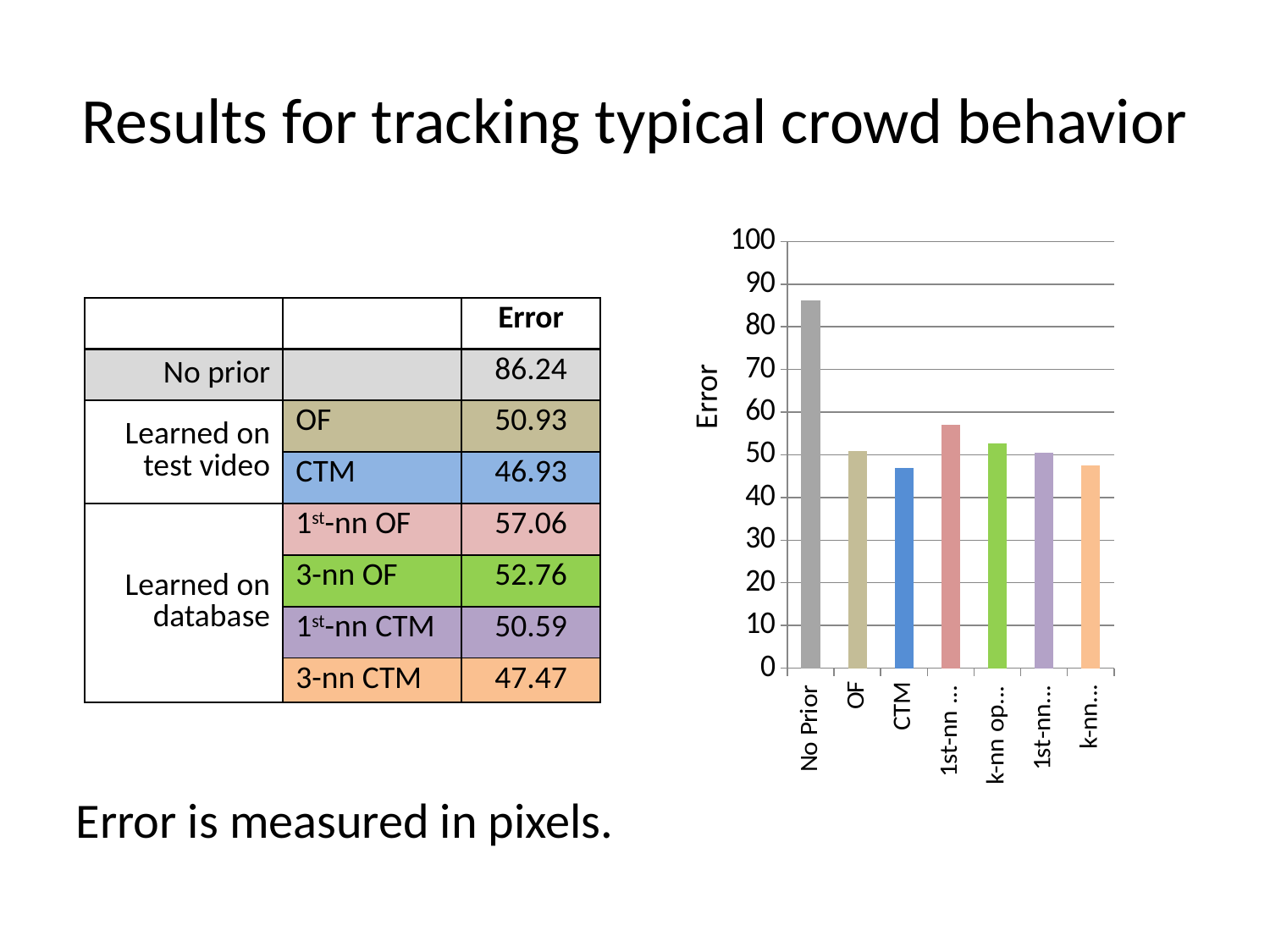

# Results for tracking typical crowd behavior

### Chart

| Category |  |
|---|---|
| No Prior | 86.24 |
| OF | 50.93 |
| CTM | 46.93 |
| 1st-nn optical flow | 57.06 |
| k-nn optical flow | 52.76 |
| 1st-nn CTM | 50.59 |
| k-nn CTM | 47.47 |
|  |  | Error |
| --- | --- | --- |
| No prior |  | 86.24 |
| Learned on test video | OF | 50.93 |
|  | CTM | 46.93 |
| Learned on database | 1st-nn OF | 57.06 |
|  | 3-nn OF | 52.76 |
|  | 1st-nn CTM | 50.59 |
|  | 3-nn CTM | 47.47 |
Error
Error is measured in pixels.